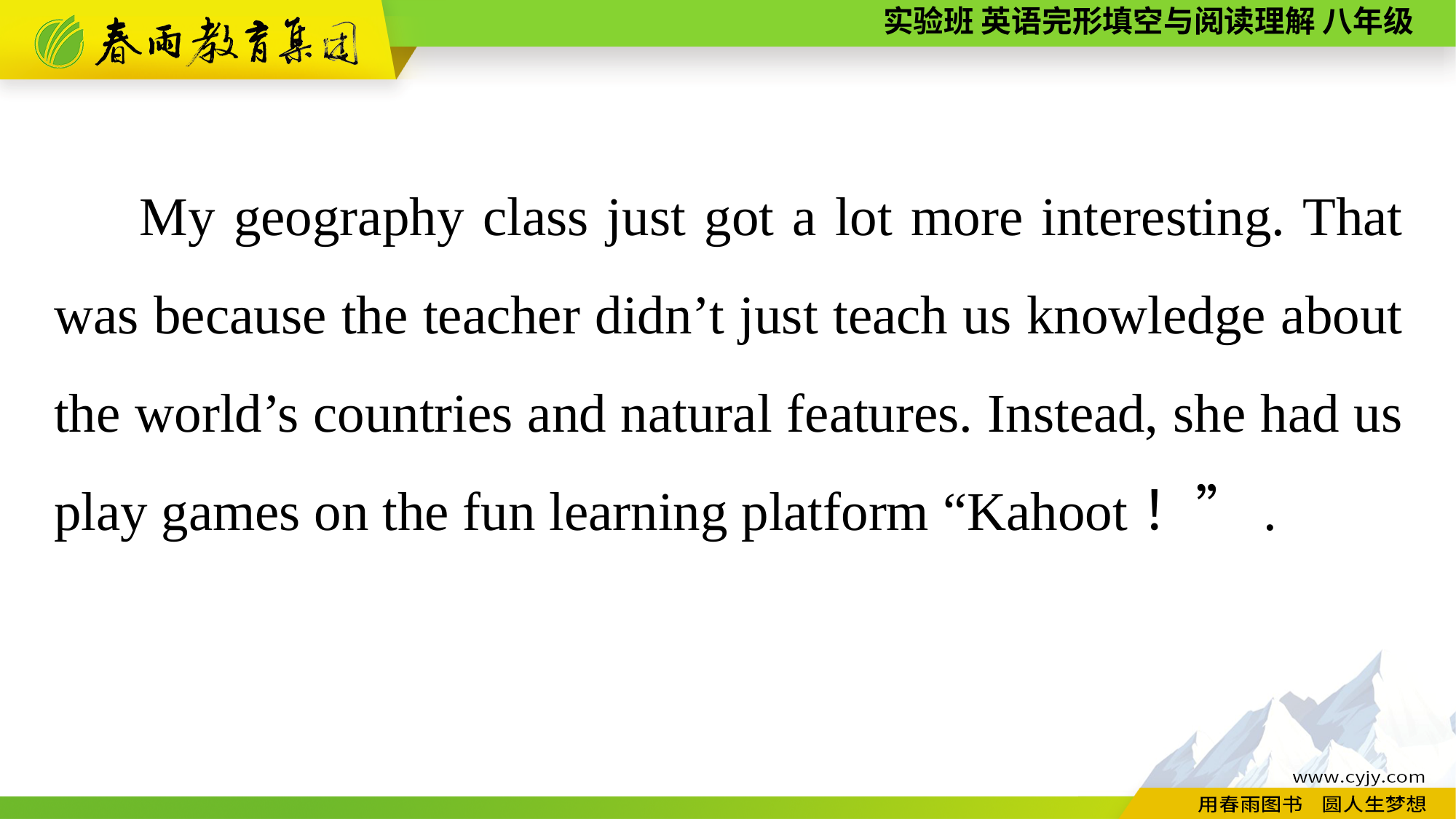

My geography class just got a lot more interesting. That was because the teacher didn’t just teach us knowledge about the world’s countries and natural features. Instead, she had us play games on the fun learning platform “Kahoot！”.